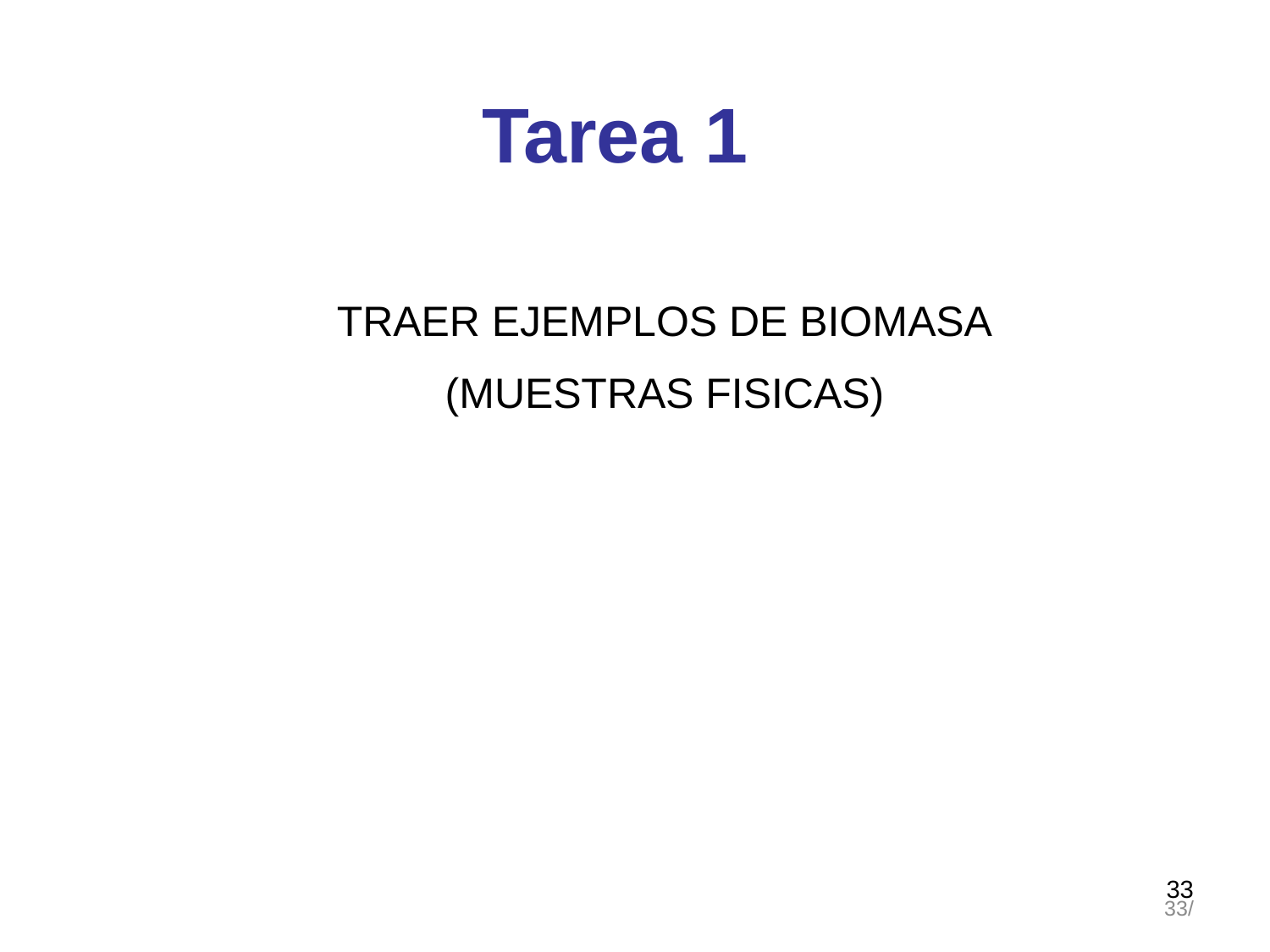

Tarea 1
TRAER EJEMPLOS DE BIOMASA
(MUESTRAS FISICAS)
33
33/